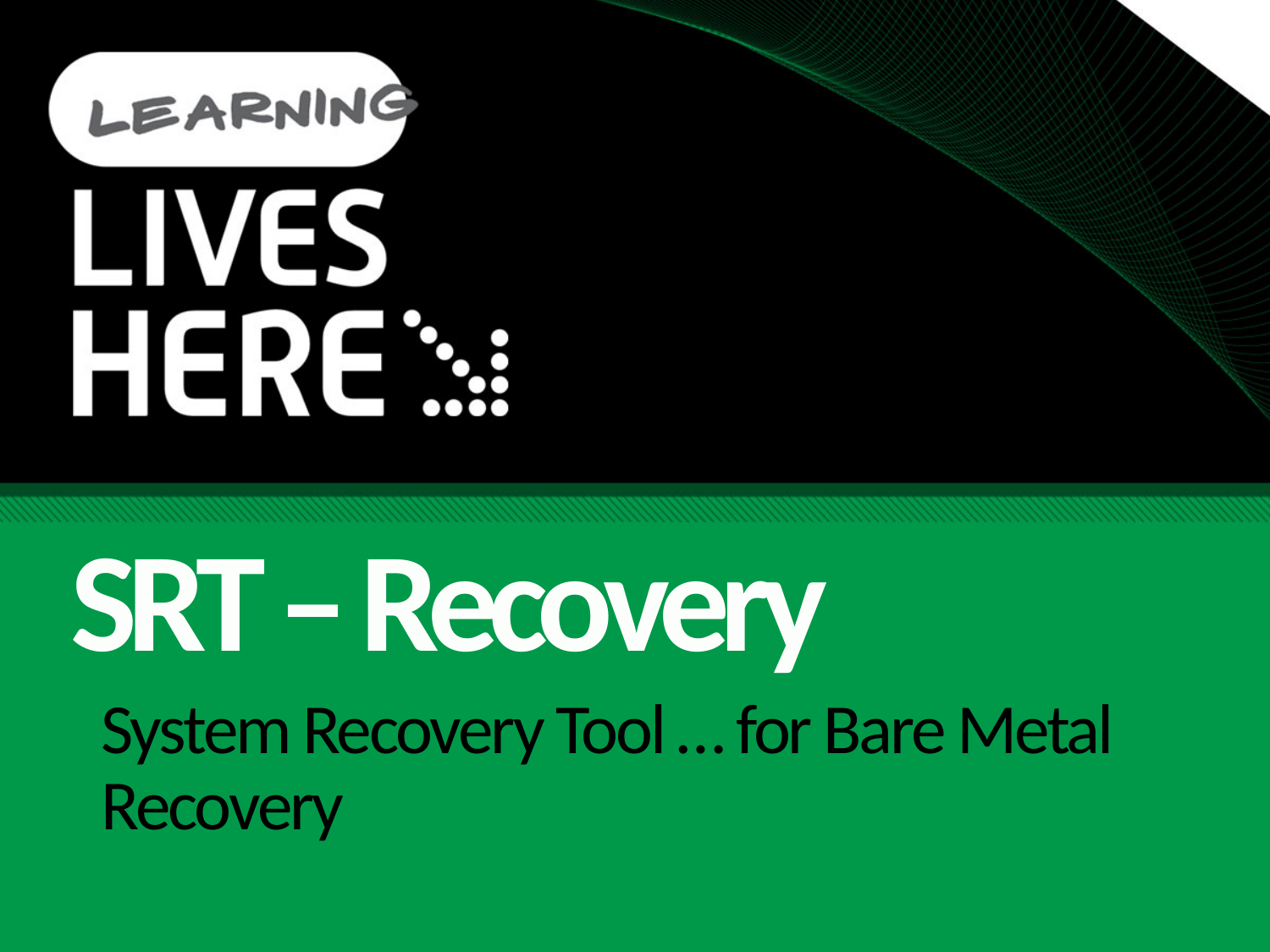

SRT – Recovery
# System Recovery Tool … for Bare Metal Recovery